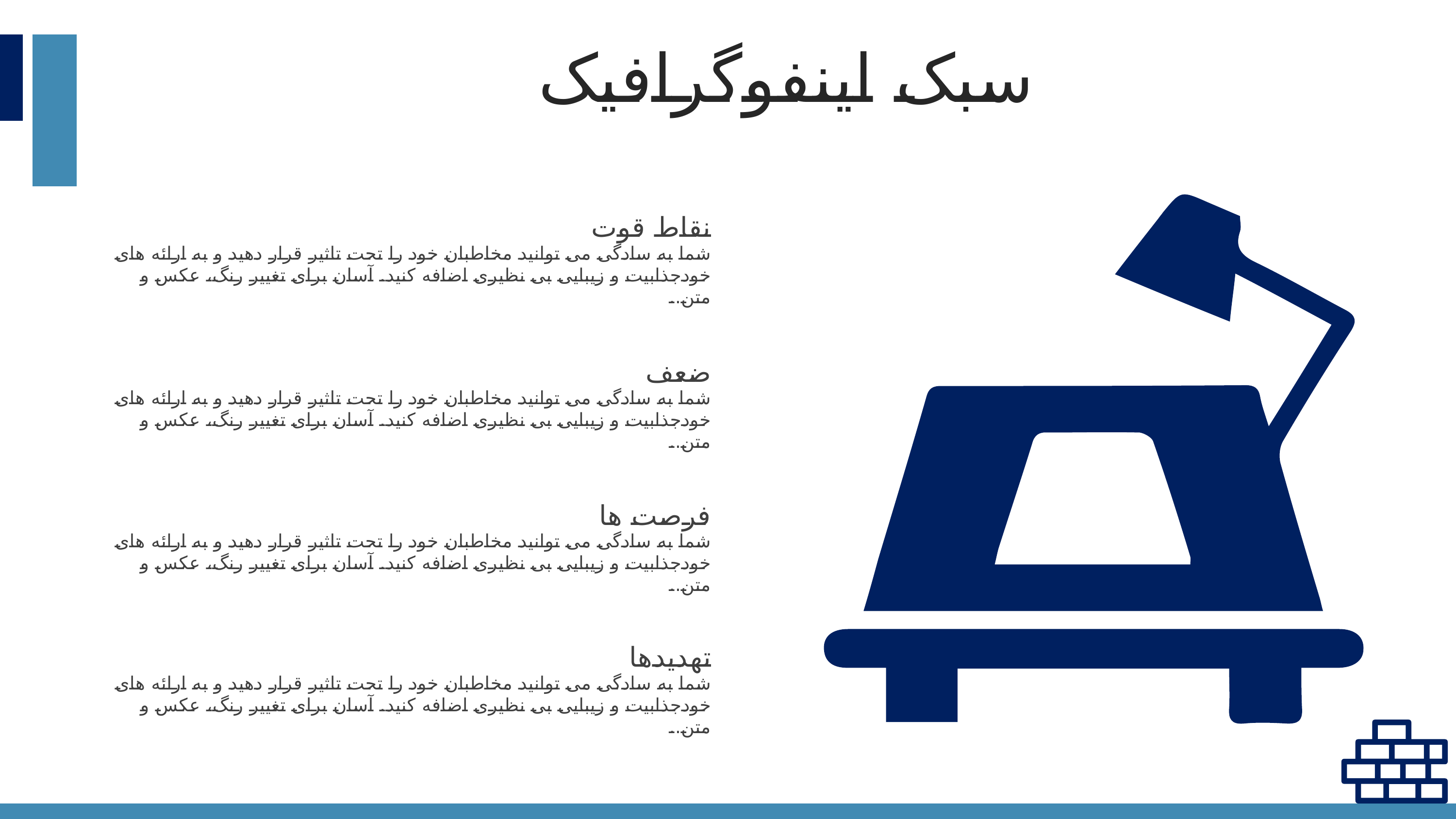

سبک اینفوگرافیک

نقاط قوت
شما به سادگی می توانید مخاطبان خود را تحت تاثیر قرار دهید و به ارائه های خودجذابیت و زیبایی بی نظیری اضافه کنید. آسان برای تغییر رنگ، عکس و متن..
ضعف
شما به سادگی می توانید مخاطبان خود را تحت تاثیر قرار دهید و به ارائه های خودجذابیت و زیبایی بی نظیری اضافه کنید. آسان برای تغییر رنگ، عکس و متن..
فرصت ها
شما به سادگی می توانید مخاطبان خود را تحت تاثیر قرار دهید و به ارائه های خودجذابیت و زیبایی بی نظیری اضافه کنید. آسان برای تغییر رنگ، عکس و متن..

تهدیدها
شما به سادگی می توانید مخاطبان خود را تحت تاثیر قرار دهید و به ارائه های خودجذابیت و زیبایی بی نظیری اضافه کنید. آسان برای تغییر رنگ، عکس و متن..